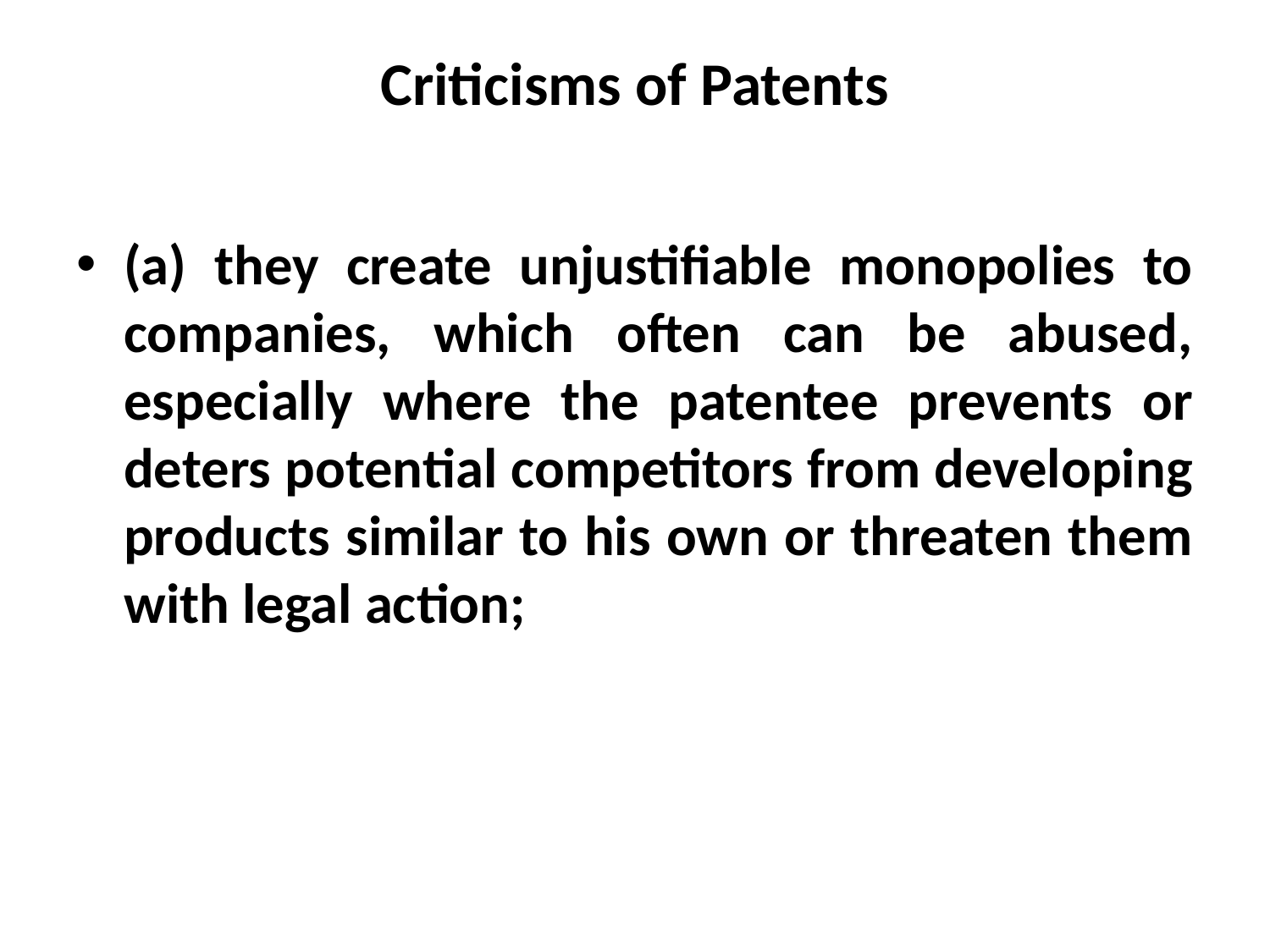

# Criticisms of Patents
(a) they create unjustifiable monopolies to companies, which often can be abused, especially where the patentee prevents or deters potential competitors from developing products similar to his own or threaten them with legal action;